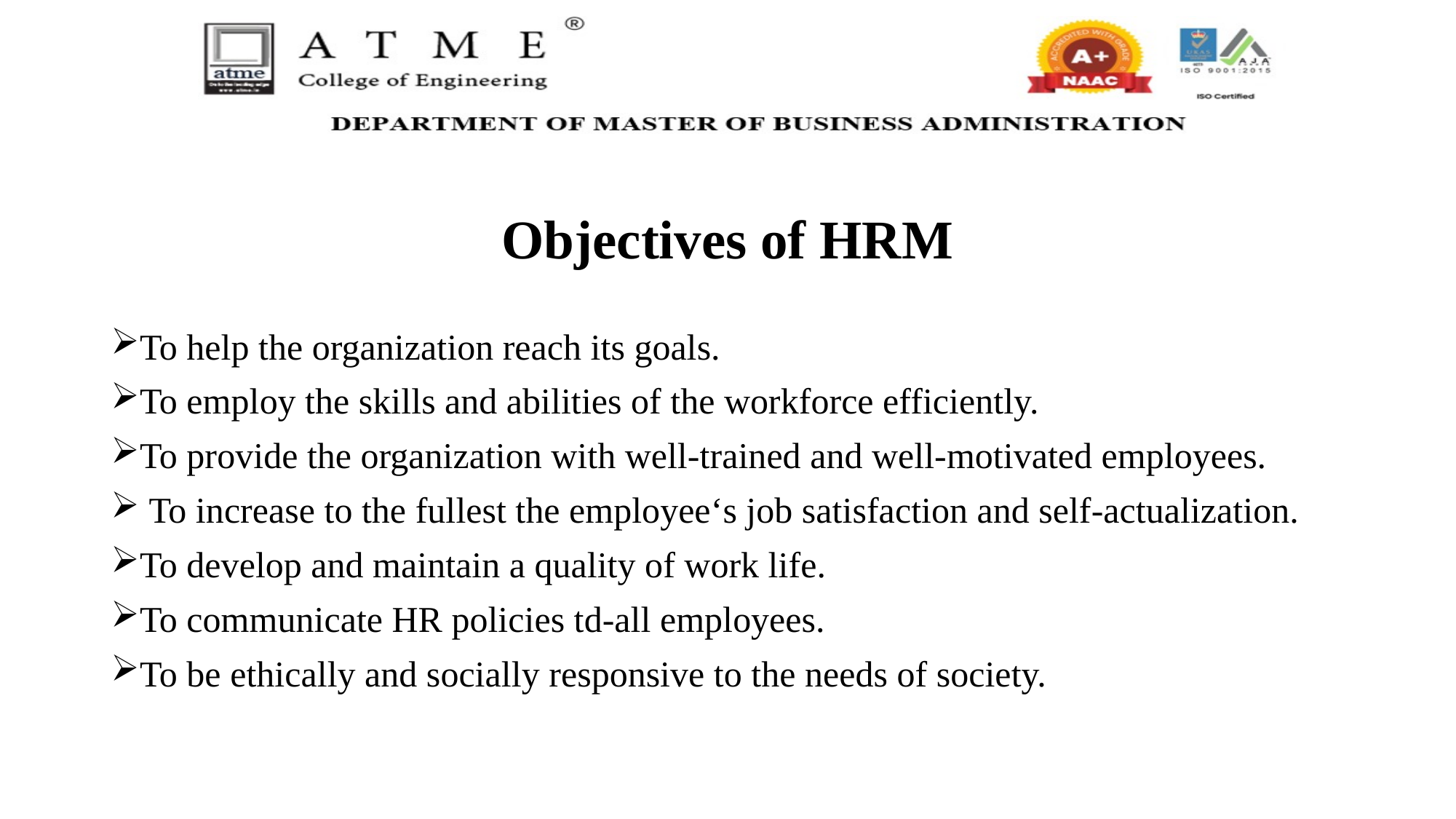

# Objectives of HRM
To help the organization reach its goals.
To employ the skills and abilities of the workforce efficiently.
To provide the organization with well-trained and well-motivated employees.
 To increase to the fullest the employee‘s job satisfaction and self-actualization.
To develop and maintain a quality of work life.
To communicate HR policies td-all employees.
To be ethically and socially responsive to the needs of society.